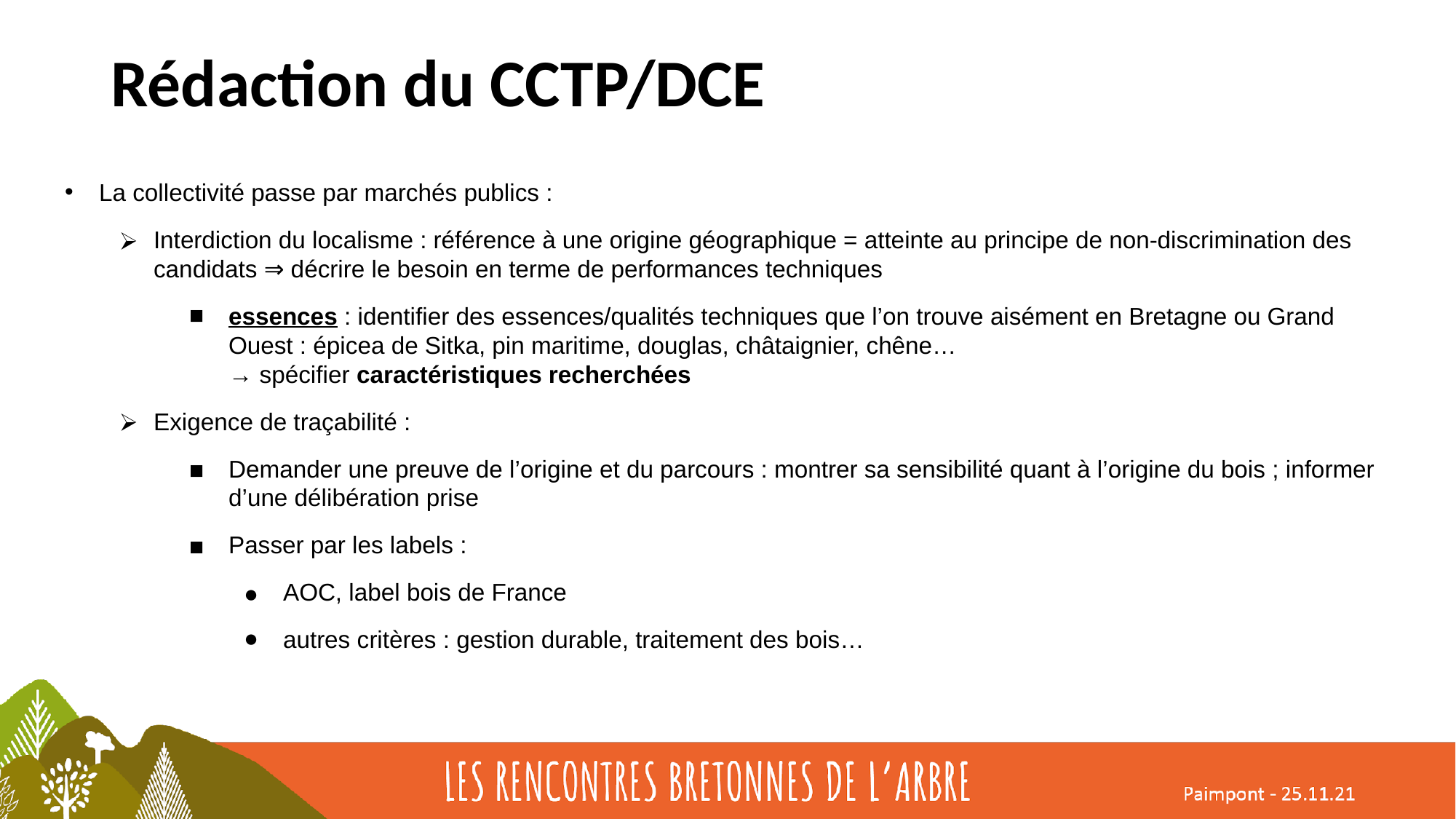

# Rédaction du CCTP/DCE
La collectivité passe par marchés publics :
Interdiction du localisme : référence à une origine géographique = atteinte au principe de non-discrimination des candidats ⇒ décrire le besoin en terme de performances techniques
essences : identifier des essences/qualités techniques que l’on trouve aisément en Bretagne ou Grand Ouest : épicea de Sitka, pin maritime, douglas, châtaignier, chêne…
→ spécifier caractéristiques recherchées
Exigence de traçabilité :
Demander une preuve de l’origine et du parcours : montrer sa sensibilité quant à l’origine du bois ; informer d’une délibération prise
Passer par les labels :
AOC, label bois de France
autres critères : gestion durable, traitement des bois…